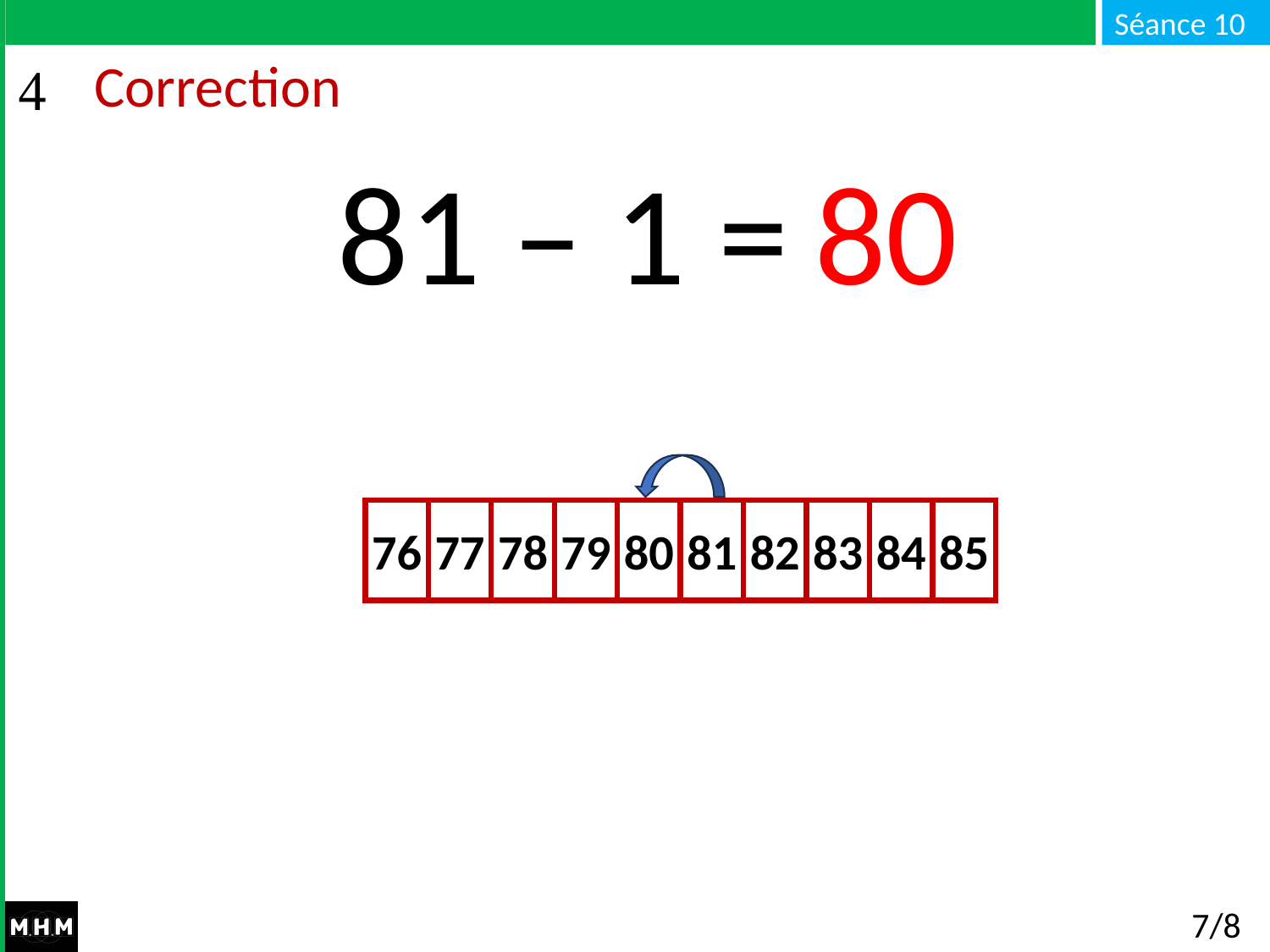

# Correction
81 – 1 = …
80

79
76
78
80
81
82
83
84
85
77
7/8